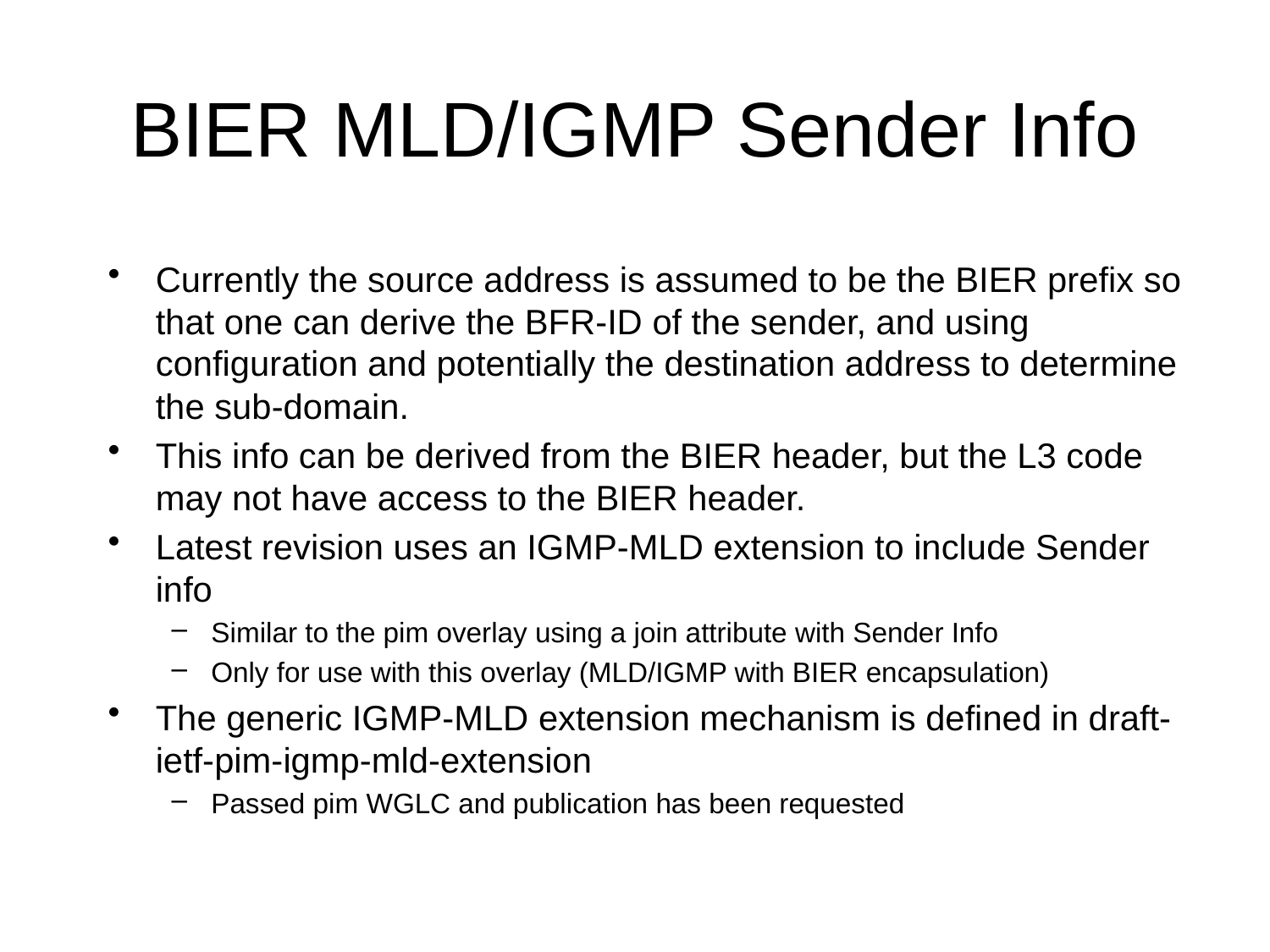

# BIER MLD/IGMP Sender Info
Currently the source address is assumed to be the BIER prefix so that one can derive the BFR-ID of the sender, and using configuration and potentially the destination address to determine the sub-domain.
This info can be derived from the BIER header, but the L3 code may not have access to the BIER header.
Latest revision uses an IGMP-MLD extension to include Sender info
Similar to the pim overlay using a join attribute with Sender Info
Only for use with this overlay (MLD/IGMP with BIER encapsulation)
The generic IGMP-MLD extension mechanism is defined in draft-ietf-pim-igmp-mld-extension
Passed pim WGLC and publication has been requested